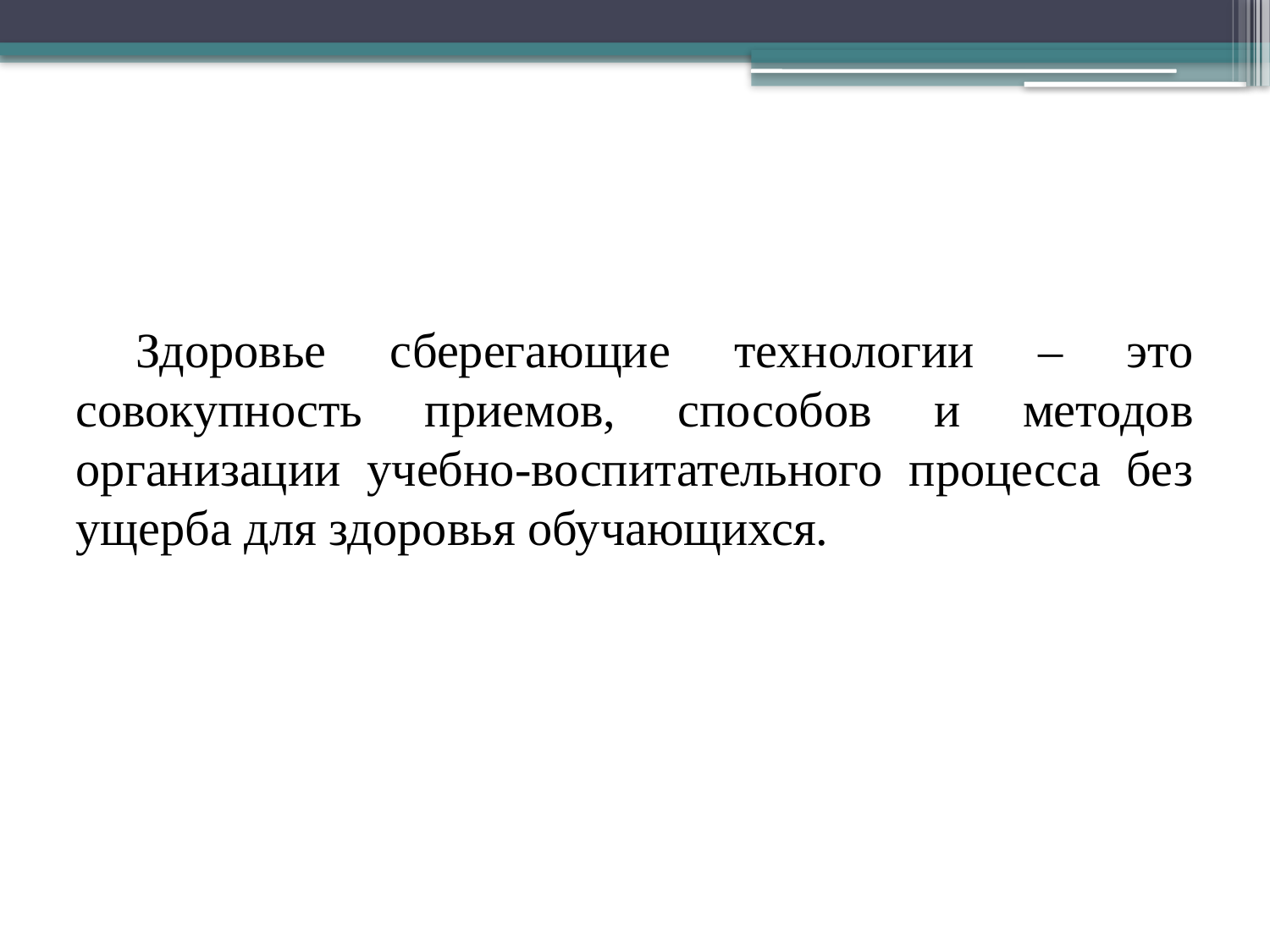

#
Здоровье сберегающие технологии – это совокупность приемов, способов и методов организации учебно-воспитательного процесса без ущерба для здоровья обучающихся.